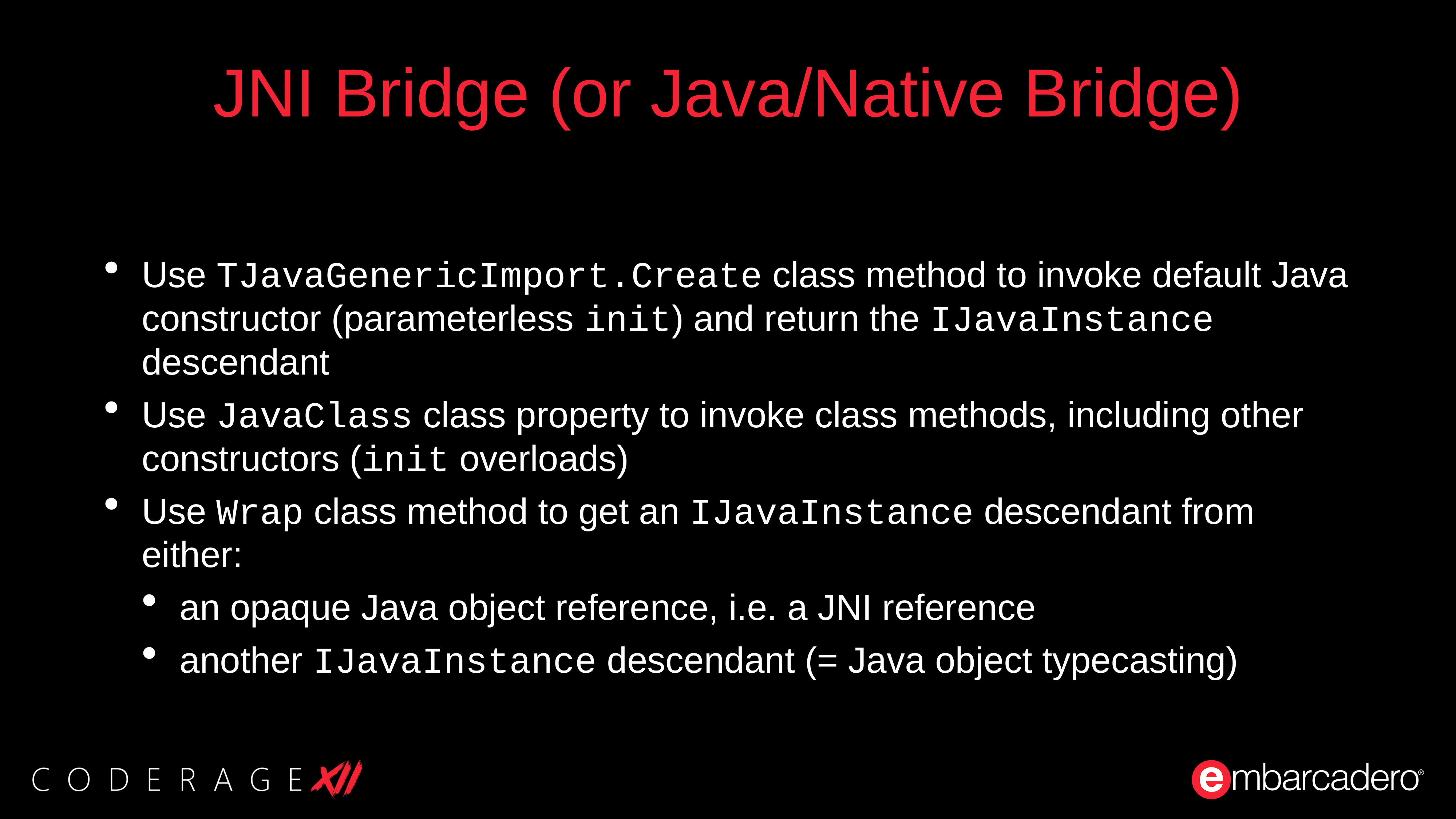

# JNI Bridge (or Java/Native Bridge)
Use TJavaGenericImport.Create class method to invoke default Java constructor (parameterless init) and return the IJavaInstance descendant
Use JavaClass class property to invoke class methods, including other constructors (init overloads)
Use Wrap class method to get an IJavaInstance descendant from either:
an opaque Java object reference, i.e. a JNI reference
another IJavaInstance descendant (= Java object typecasting)